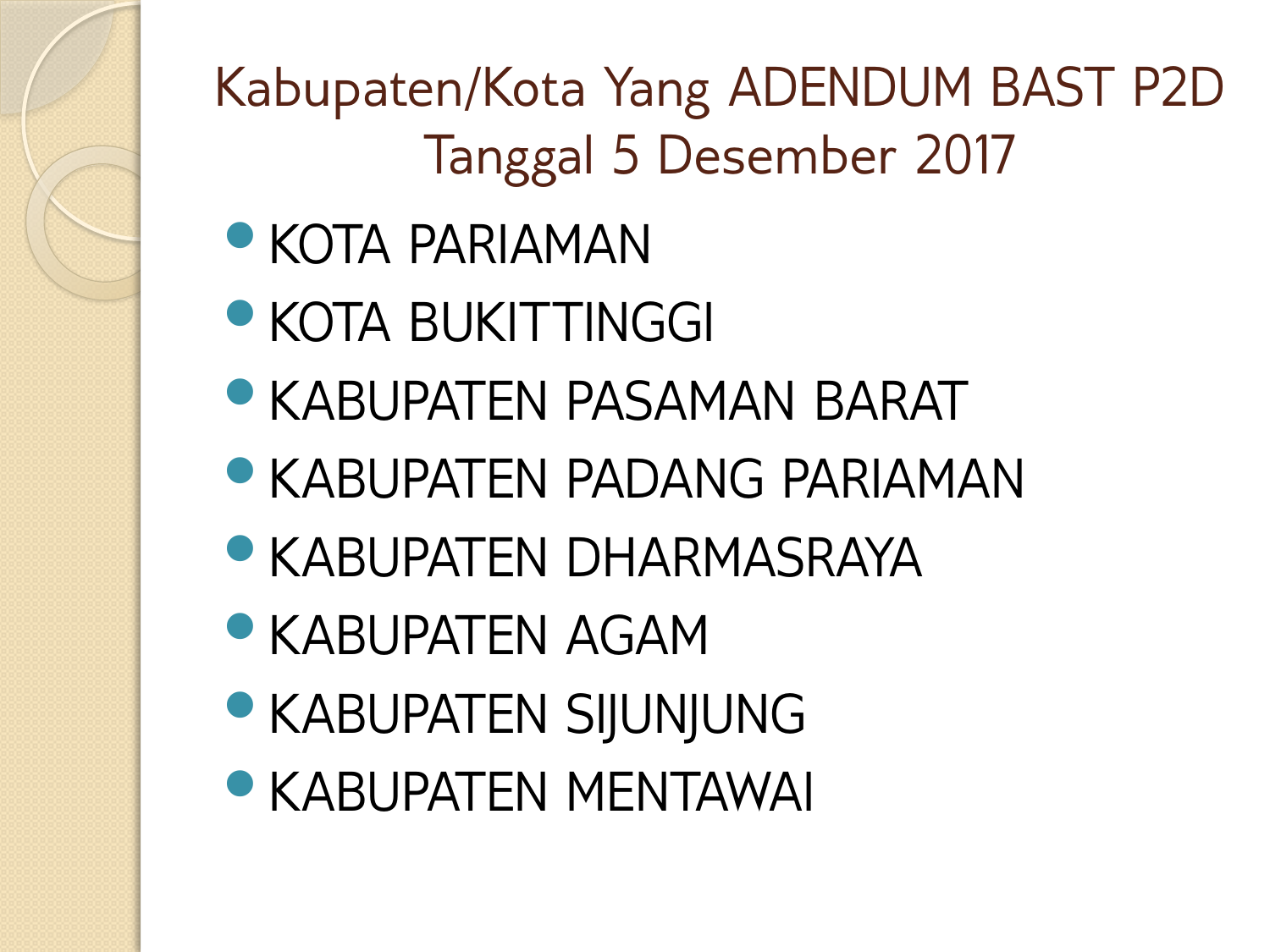

# Kabupaten/Kota Yang ADENDUM BAST P2D Tanggal 5 Desember 2017
KOTA PARIAMAN
KOTA BUKITTINGGI
KABUPATEN PASAMAN BARAT
KABUPATEN PADANG PARIAMAN
KABUPATEN DHARMASRAYA
KABUPATEN AGAM
KABUPATEN SIJUNJUNG
KABUPATEN MENTAWAI